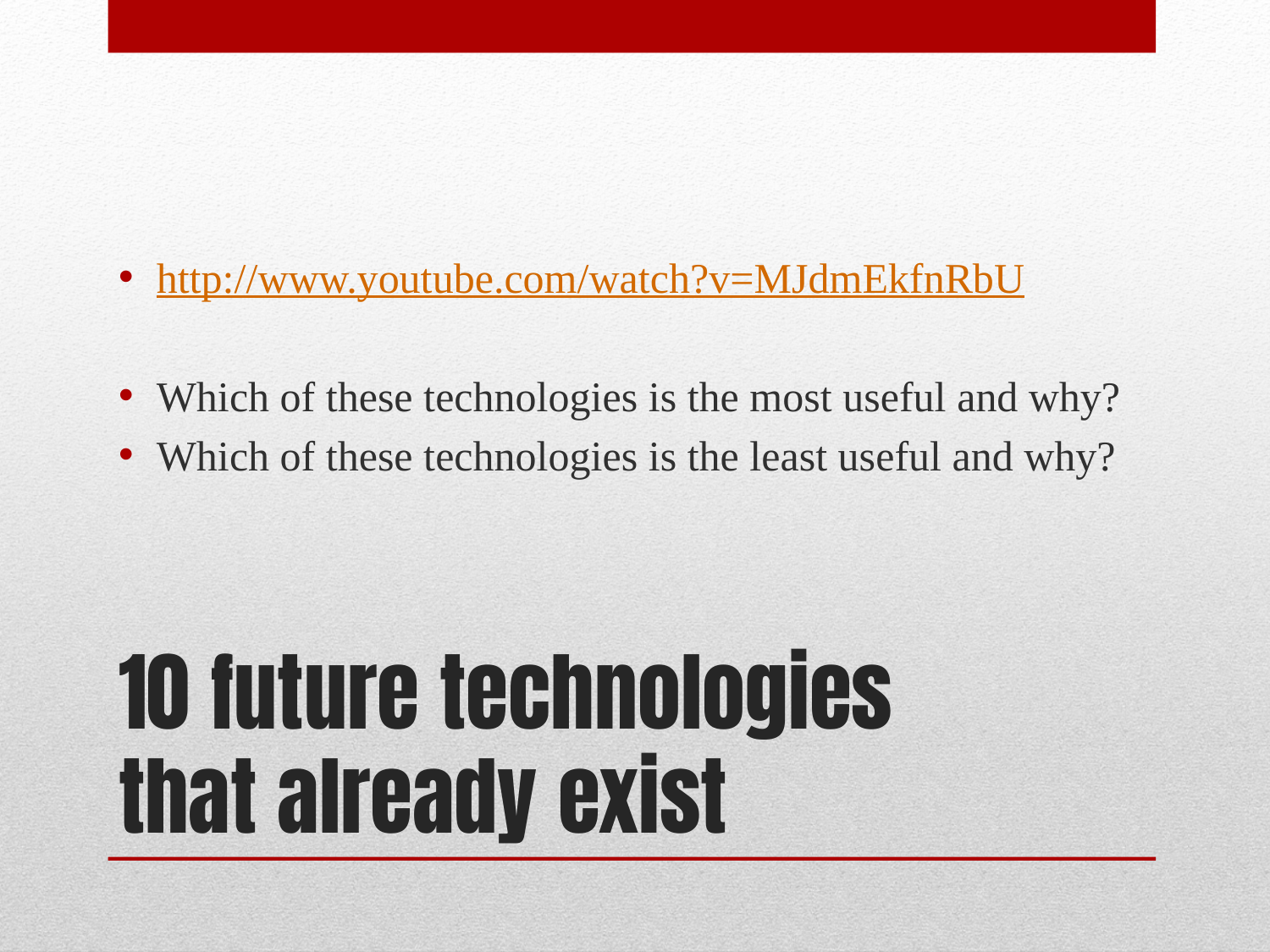

http://www.youtube.com/watch?v=MJdmEkfnRbU

Which of these technologies is the most useful and why?
Which of these technologies is the least useful and why?
# 10 future technologies that already exist